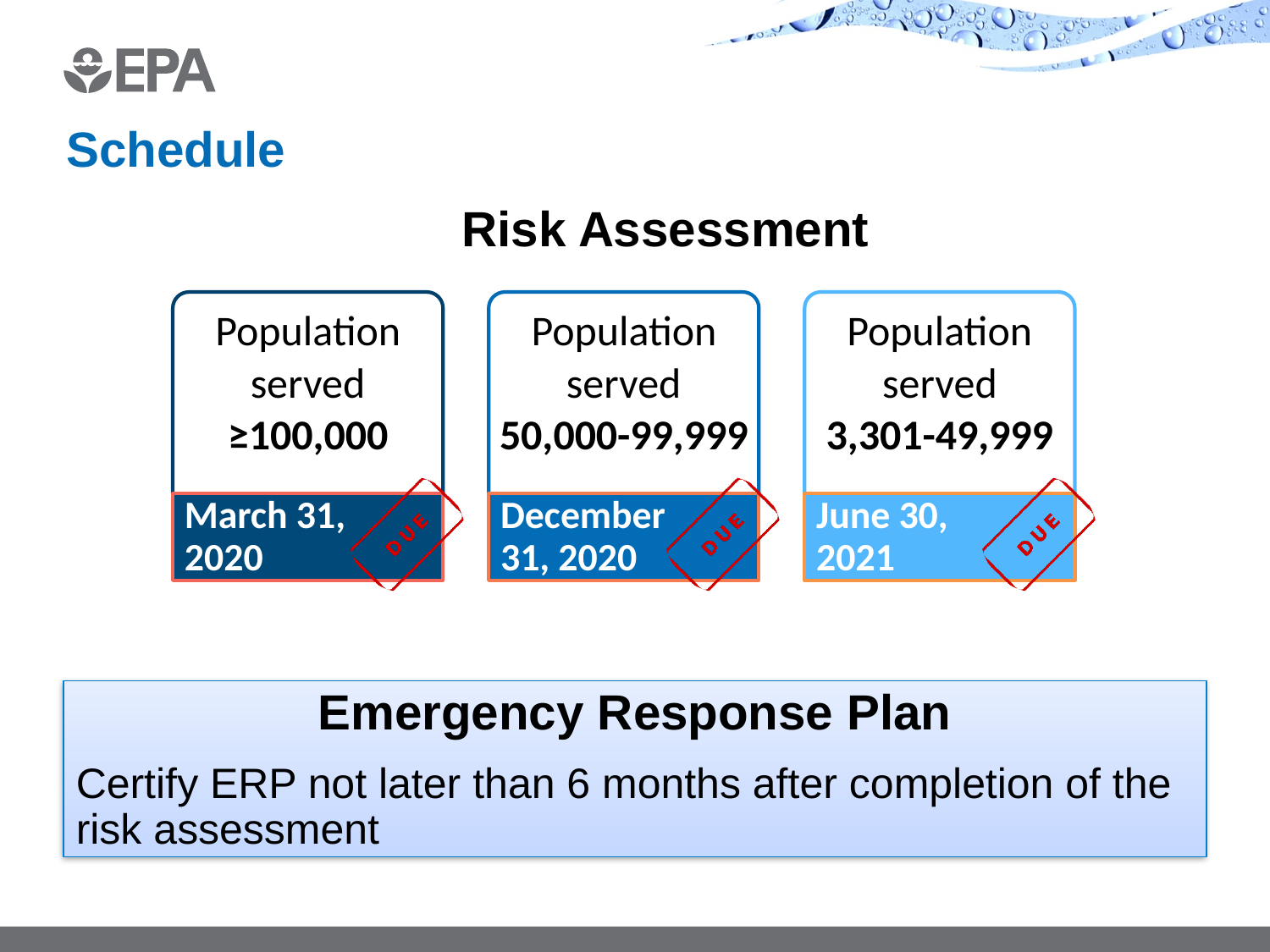

Schedule
Risk Assessment
Population
served
≥100,000
Population
served
50,000-99,999
Population
served
3,301-49,999

March 31, 2020
December 31, 2020
June 30, 2021
Emergency Response Plan
Certify ERP not later than 6 months after completion of the  risk assessment